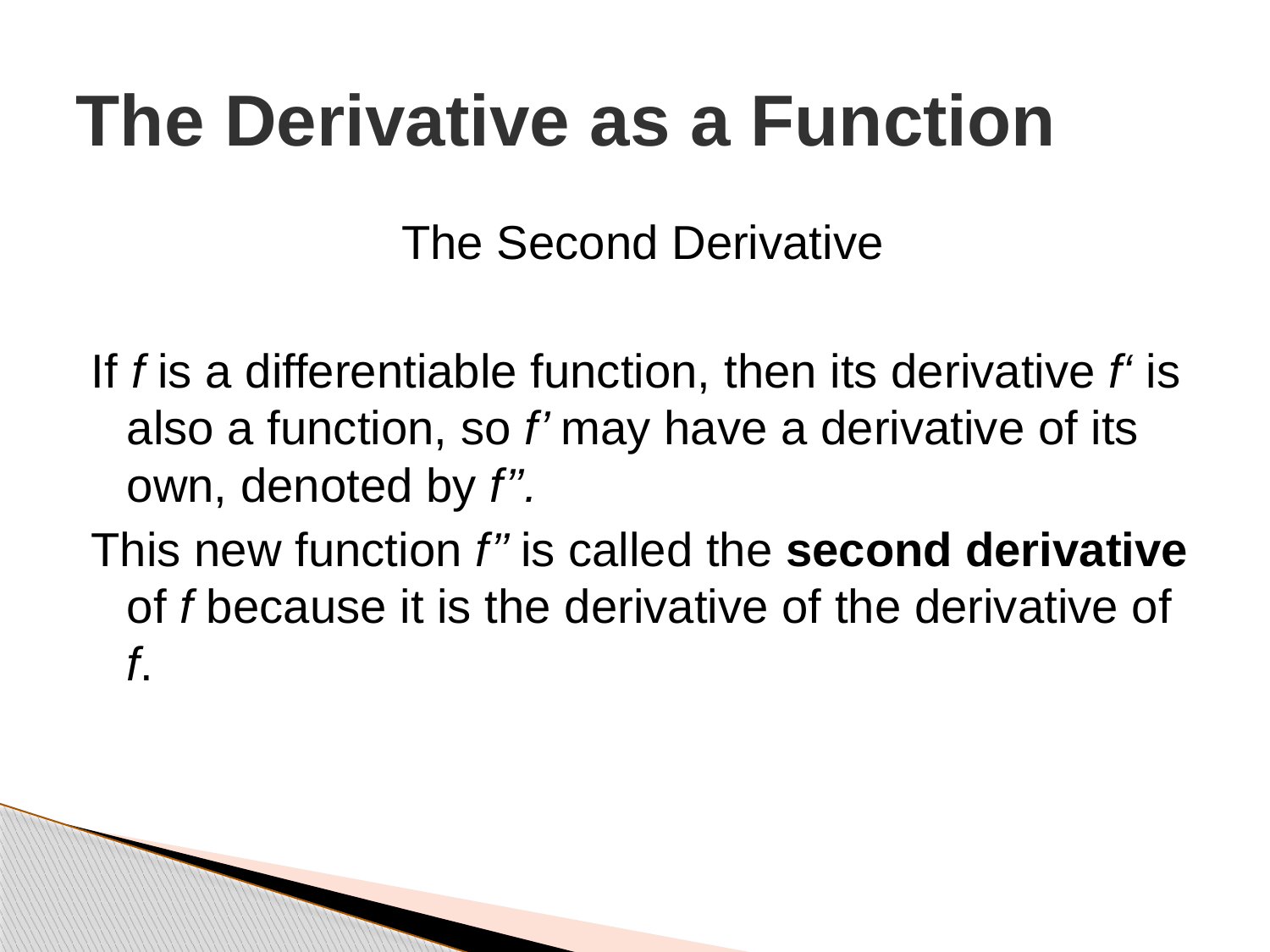

# The Derivative as a Function
The Second Derivative

If f is a differentiable function, then its derivative f‘ is also a function, so f’ may have a derivative of its own, denoted by f’’.
This new function f’’ is called the second derivative of f because it is the derivative of the derivative of f.